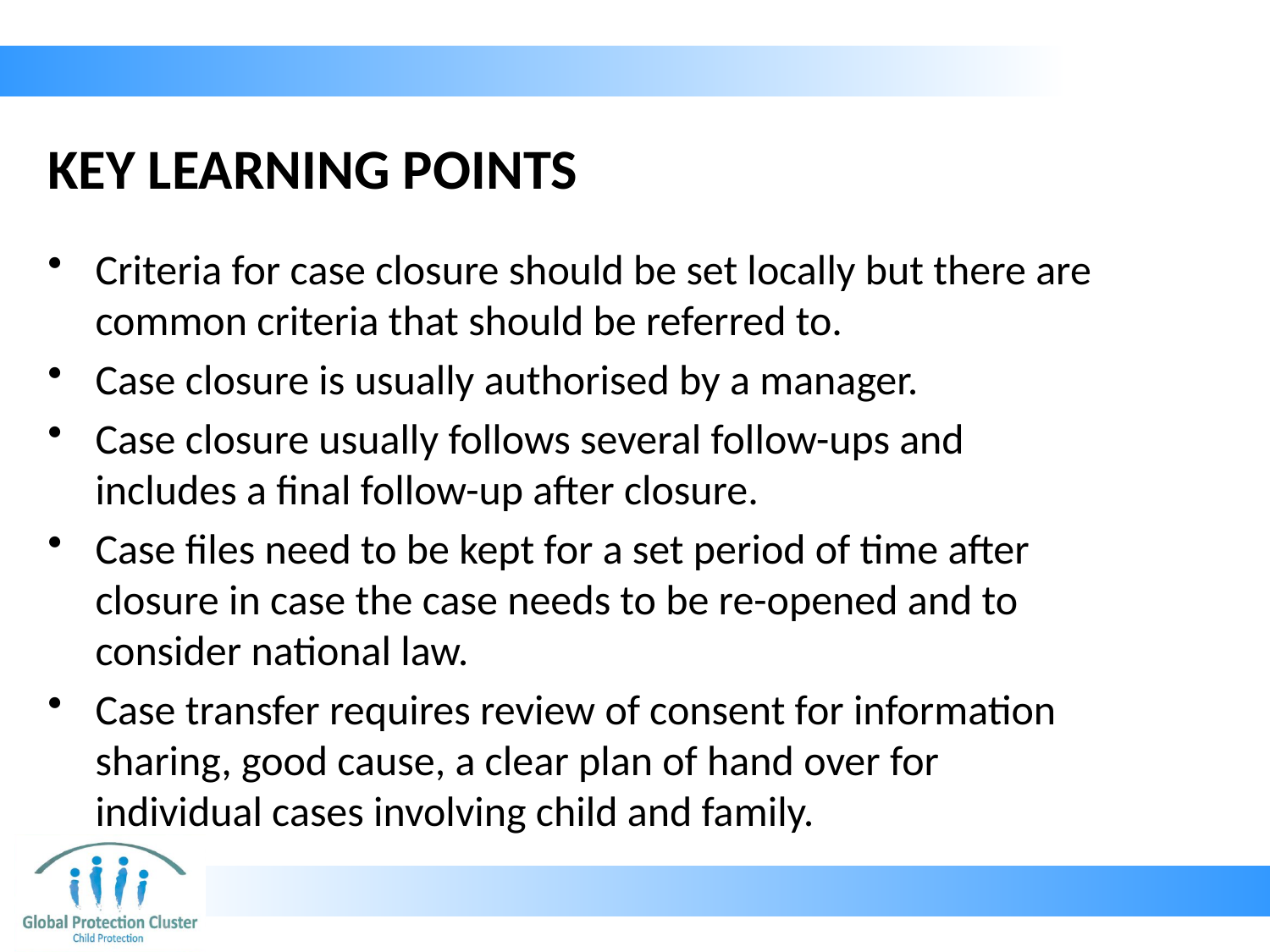

# KEY LEARNING POINTS
Criteria for case closure should be set locally but there are common criteria that should be referred to.
Case closure is usually authorised by a manager.
Case closure usually follows several follow-ups and includes a final follow-up after closure.
Case files need to be kept for a set period of time after closure in case the case needs to be re-opened and to consider national law.
Case transfer requires review of consent for information sharing, good cause, a clear plan of hand over for individual cases involving child and family.